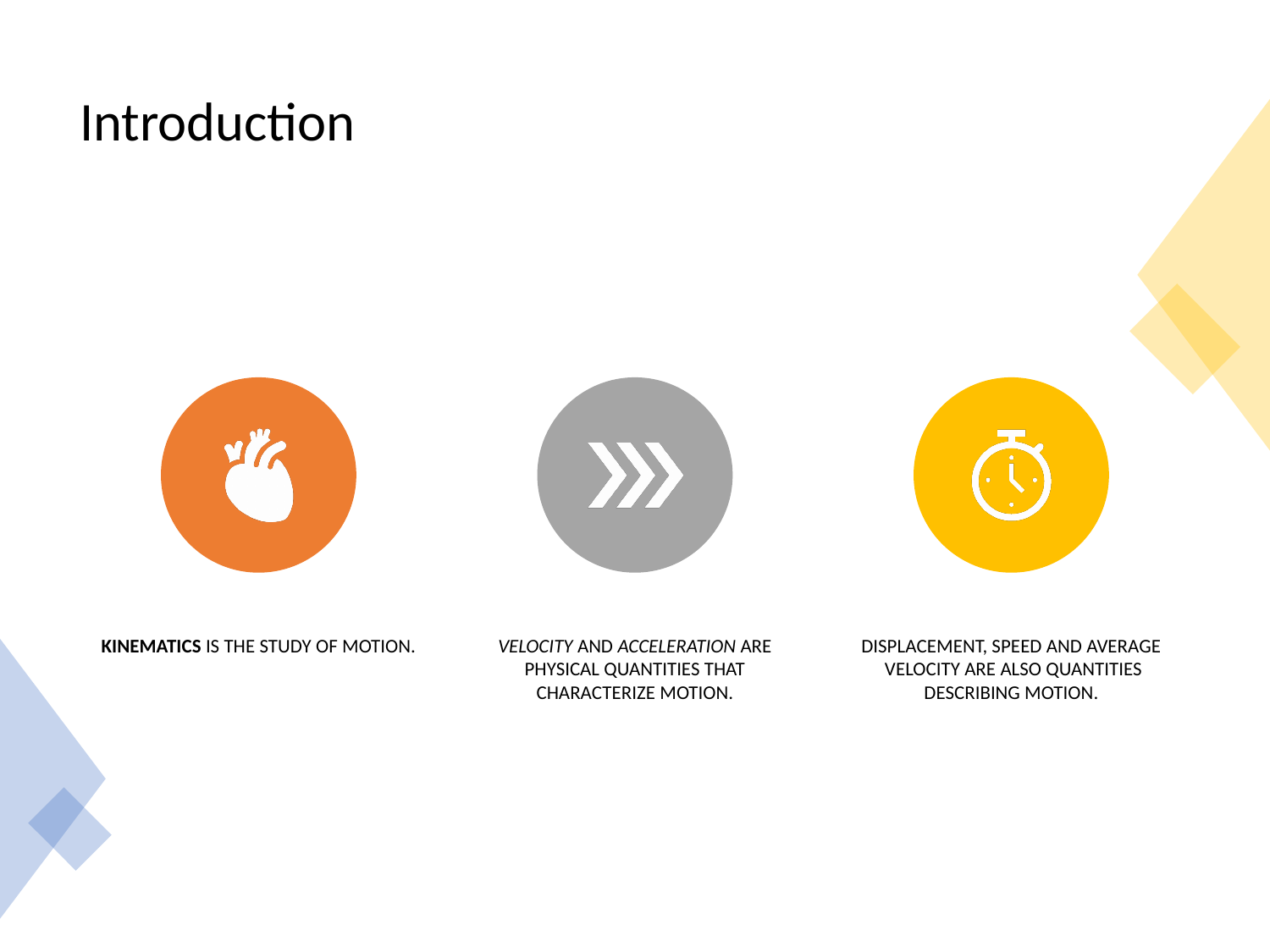

# Introduction

Kinematics is the study of motion.
Velocity and acceleration are physical quantities that characterize motion.
Displacement, speed and average
 velocity are also quantities describing motion.

2